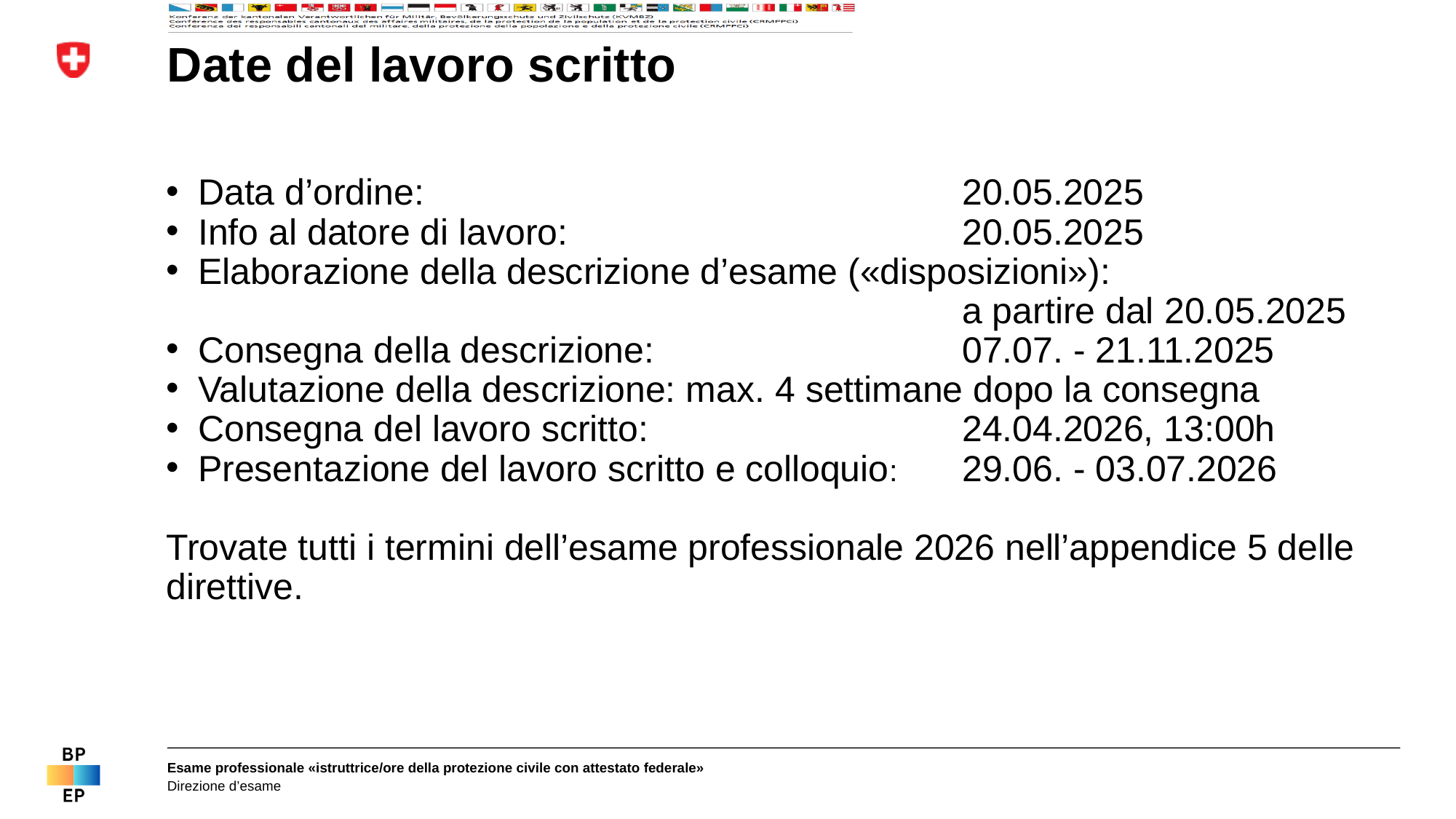

# Date del lavoro scritto
Data d’ordine: 				20.05.2025
Info al datore di lavoro: 				20.05.2025
Elaborazione della descrizione d’esame («disposizioni»):
				a partire dal 20.05.2025
Consegna della descrizione: 			07.07. - 21.11.2025
Valutazione della descrizione: max. 4 settimane dopo la consegna
Consegna del lavoro scritto: 		 	24.04.2026, 13:00h
Presentazione del lavoro scritto e colloquio:  	29.06. - 03.07.2026

Trovate tutti i termini dell’esame professionale 2026 nell’appendice 5 delle direttive.

Esame professionale «istruttrice/ore della protezione civile con attestato federale»
Direzione d’esame